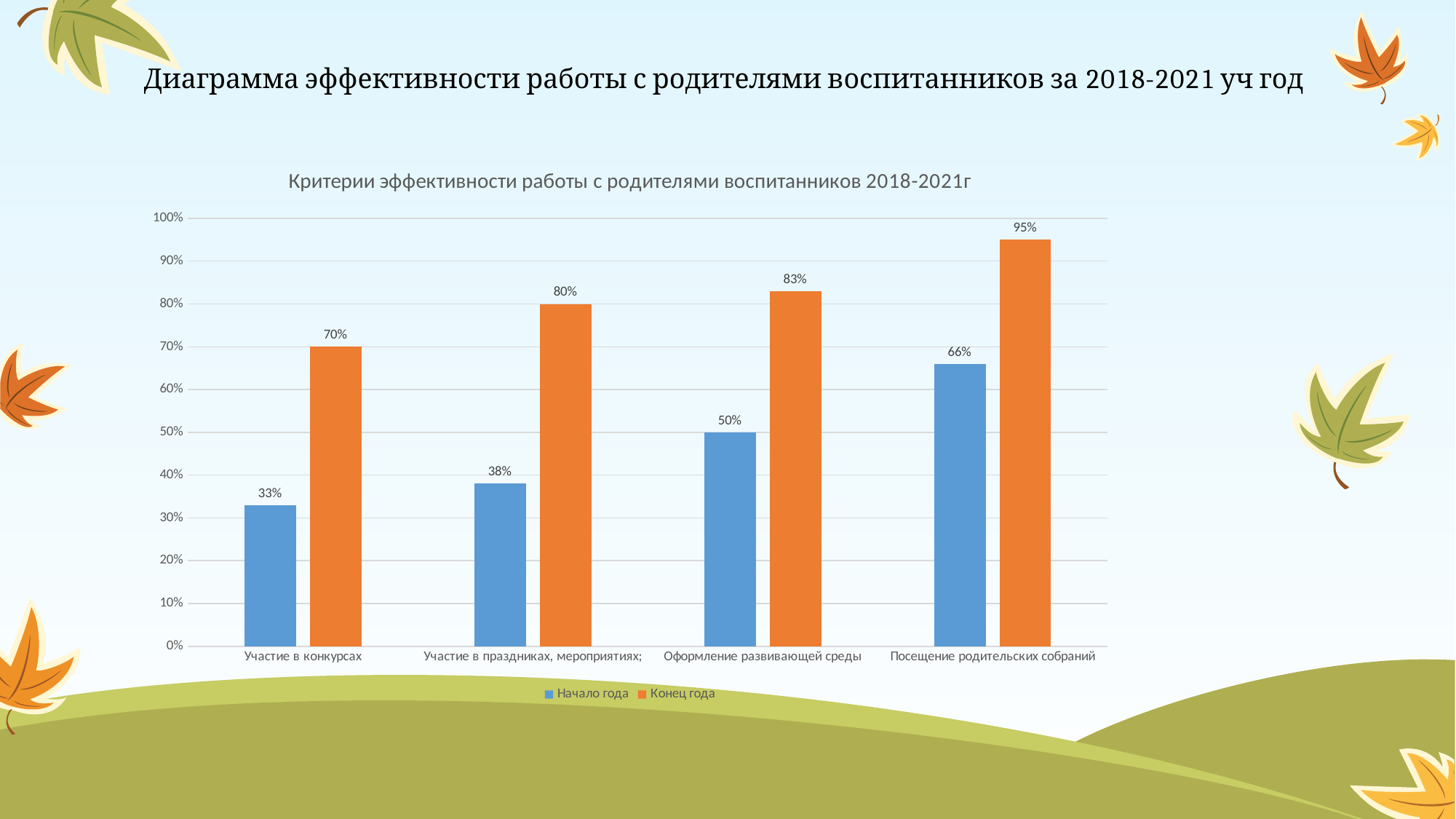

#
Диаграмма эффективности работы с родителями воспитанников за 2018-2021 уч год

### Chart: Критерии эффективности работы с родителями воспитанников 2018-2021г

| Category | Начало года | Конец года |
|---|---|---|
| Участие в конкурсах | 0.33 | 0.7 |
| Участие в праздниках, мероприятиях; | 0.38 | 0.8 |
| Оформление развивающей среды | 0.5 | 0.83 |
| Посещение родительских собраний | 0.66 | 0.95 |